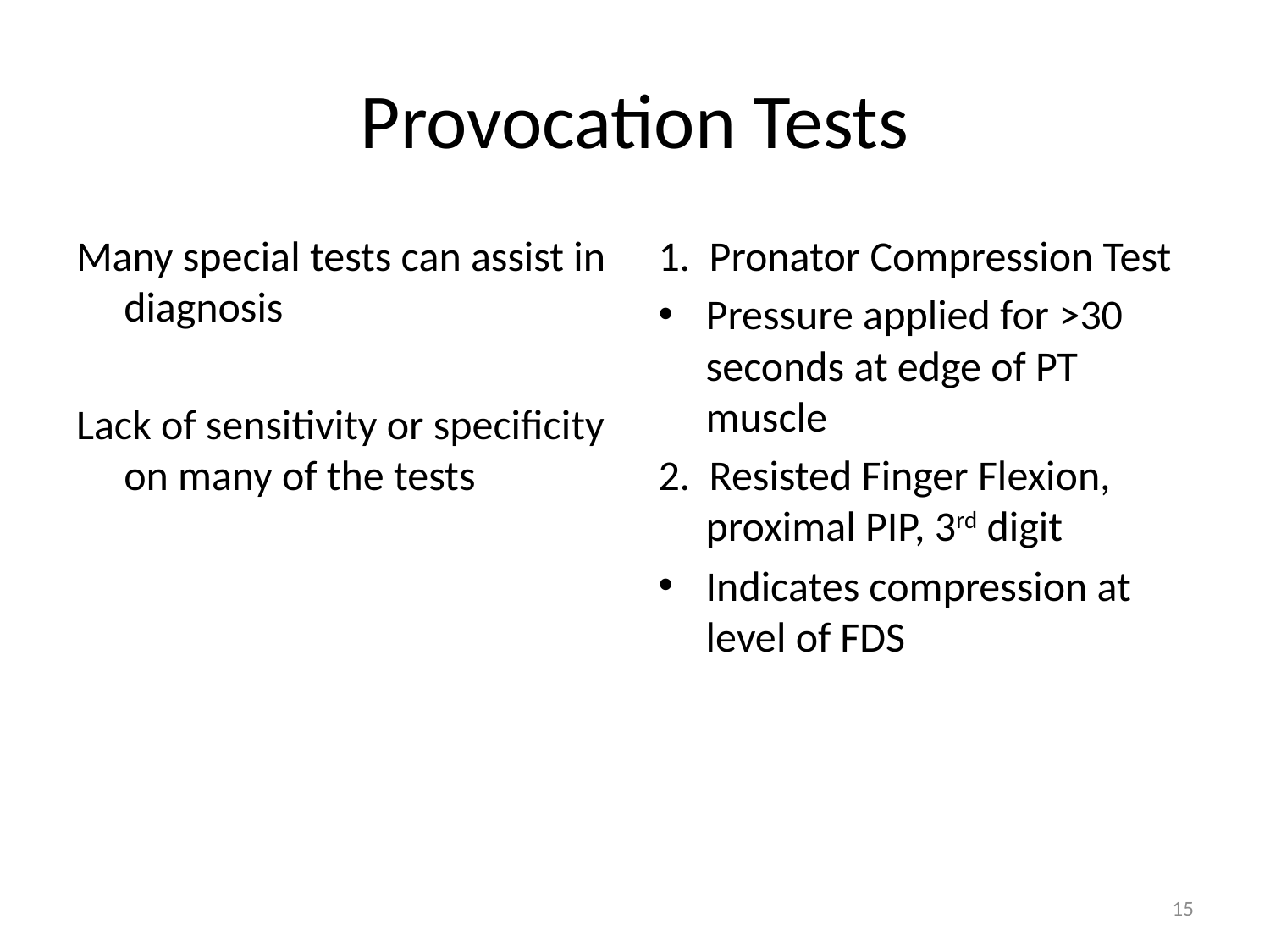

# Provocation Tests
Many special tests can assist in diagnosis

Lack of sensitivity or specificity on many of the tests

1.  Pronator Compression Test
Pressure applied for >30 seconds at edge of PT muscle
2.  Resisted Finger Flexion, proximal PIP, 3rd digit
Indicates compression at level of FDS

15